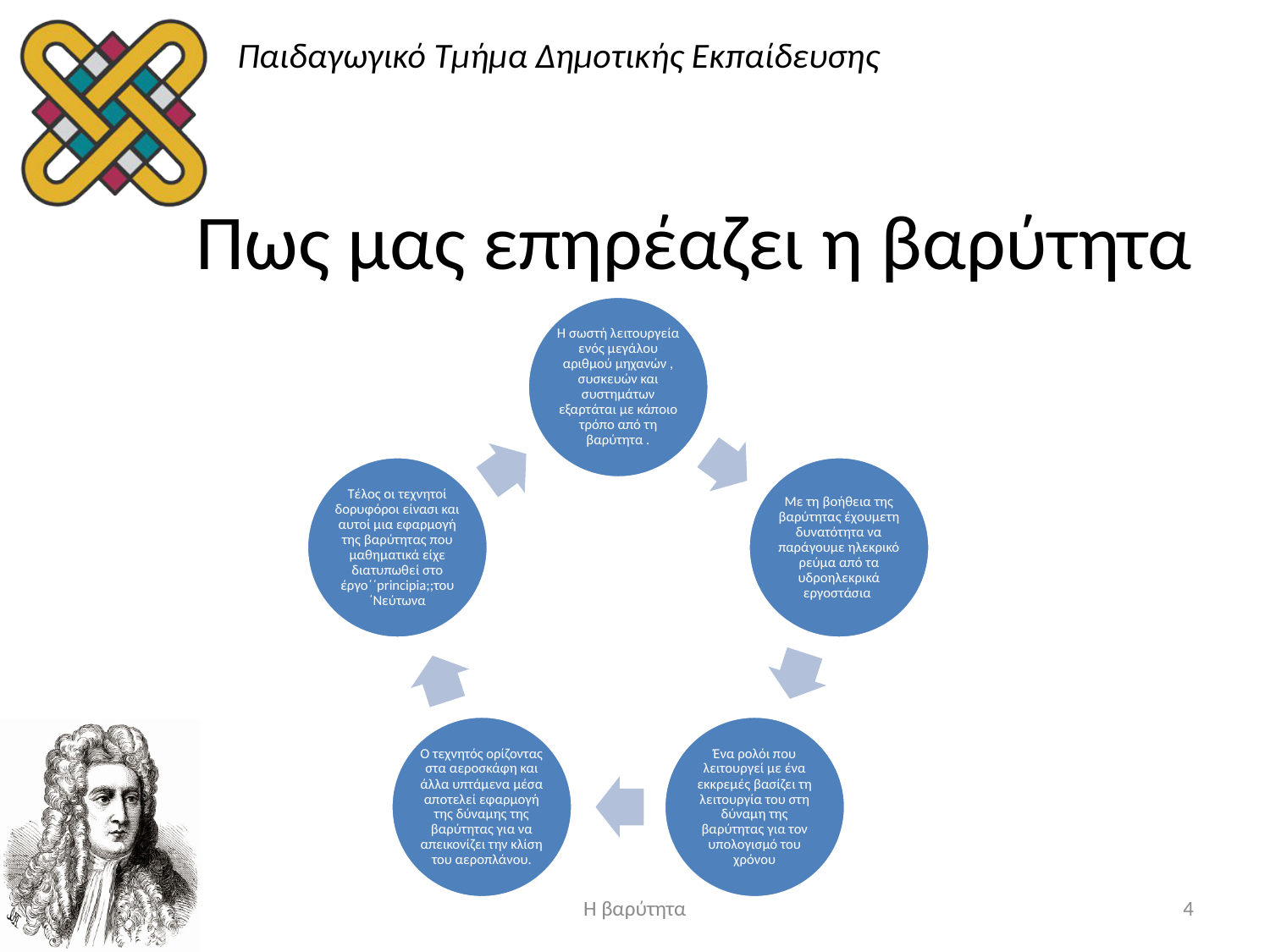

# Πως μας επηρέαζει η βαρύτητα
Η σωστή λειτουργεία ενός μεγάλου αριθμού μηχανών , συσκευών και συστημάτων εξαρτάται με κάποιο τρόπο από τη βαρύτητα .

Με τη βοήθεια της βαρύτητας έχουμετη δυνατότητα να παράγουμε ηλεκρικό ρεύμα από τα υδροηλεκρικά εργοστάσια

Ένα ρολόι που λειτουργεί με ένα εκκρεμές βασίζει τη λειτουργία του στη δύναμη της βαρύτητας για τον υπολογισμό του χρόνου

Ο τεχνητός ορίζοντας στα αεροσκάφη και άλλα υπτάμενα μέσα αποτελεί εφαρμογή της δύναμης της βαρύτητας για να απεικονίζει την κλίση του αεροπλάνου.

Τέλος οι τεχνητοί δορυφόροι είνασι και αυτοί μια εφαρμογή της βαρύτητας που μαθηματικά είχε διατυπωθεί στο έργο΄΄principia;;του ΄Νεύτωνα

Η βαρύτητα
4